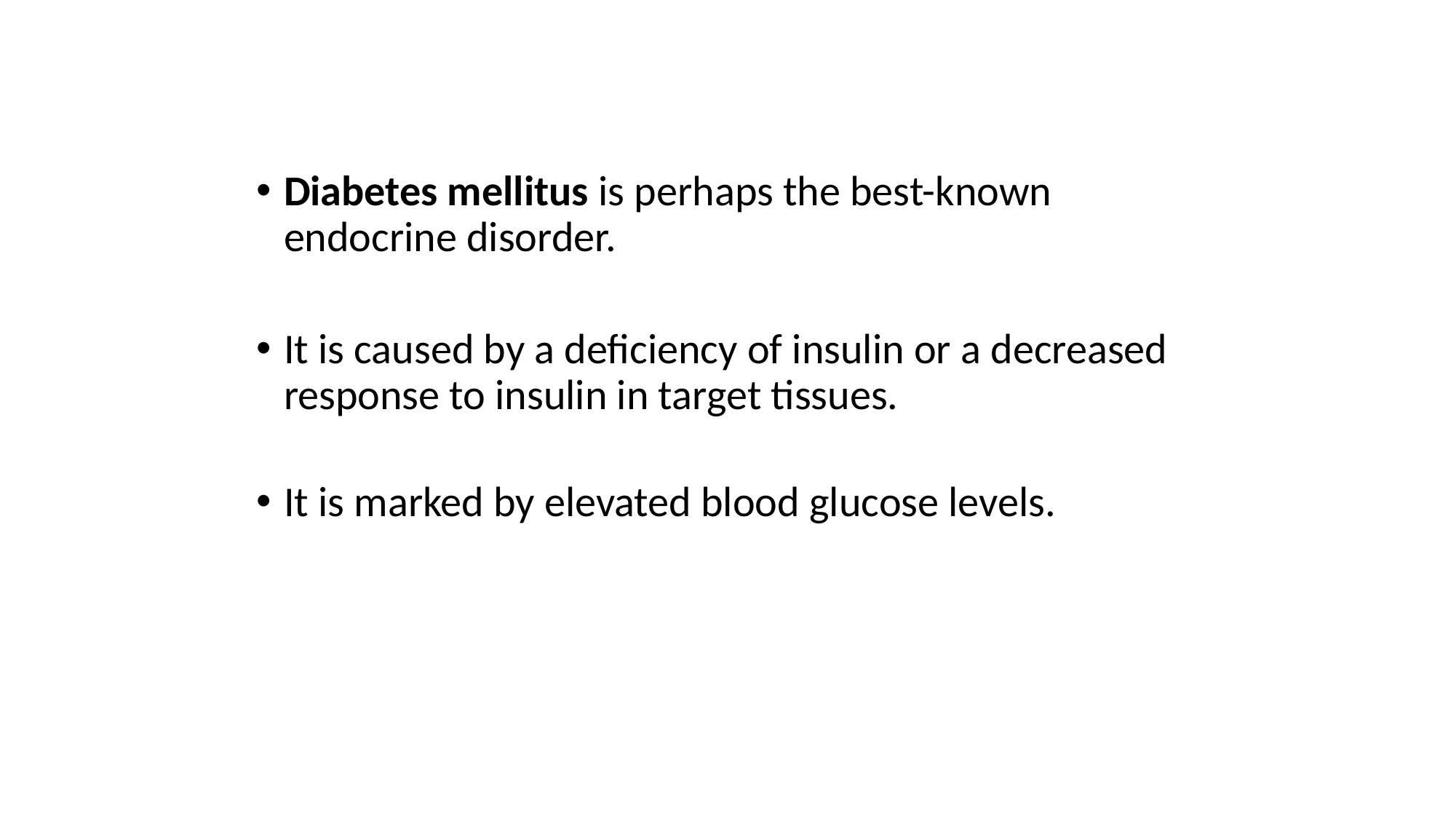

# Out of Balance: Diabetes Mellitus
Diabetes mellitus is perhaps the best-known endocrine disorder.
It is caused by a deficiency of insulin or a decreased response to insulin in target tissues.
It is marked by elevated blood glucose levels.